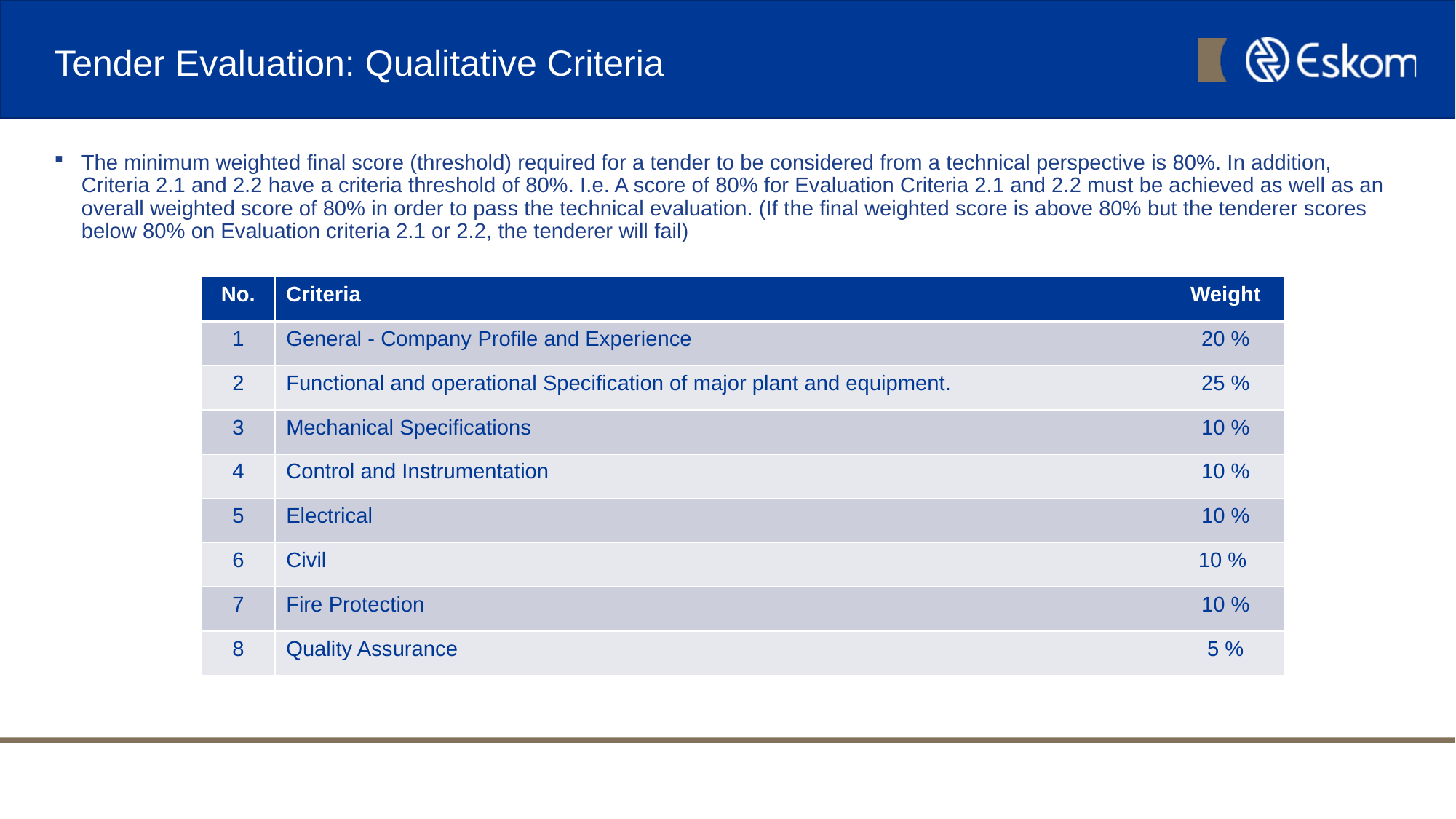

# Tender Evaluation: Qualitative Criteria
The minimum weighted final score (threshold) required for a tender to be considered from a technical perspective is 80%. In addition, Criteria 2.1 and 2.2 have a criteria threshold of 80%. I.e. A score of 80% for Evaluation Criteria 2.1 and 2.2 must be achieved as well as an overall weighted score of 80% in order to pass the technical evaluation. (If the final weighted score is above 80% but the tenderer scores below 80% on Evaluation criteria 2.1 or 2.2, the tenderer will fail)

| No. | Criteria | Weight |
| --- | --- | --- |
| 1 | General - Company Profile and Experience | 20 % |
| 2 | Functional and operational Specification of major plant and equipment. | 25 % |
| 3 | Mechanical Specifications | 10 % |
| 4 | Control and Instrumentation | 10 % |
| 5 | Electrical | 10 % |
| 6 | Civil | 10 % |
| 7 | Fire Protection | 10 % |
| 8 | Quality Assurance | 5 % |